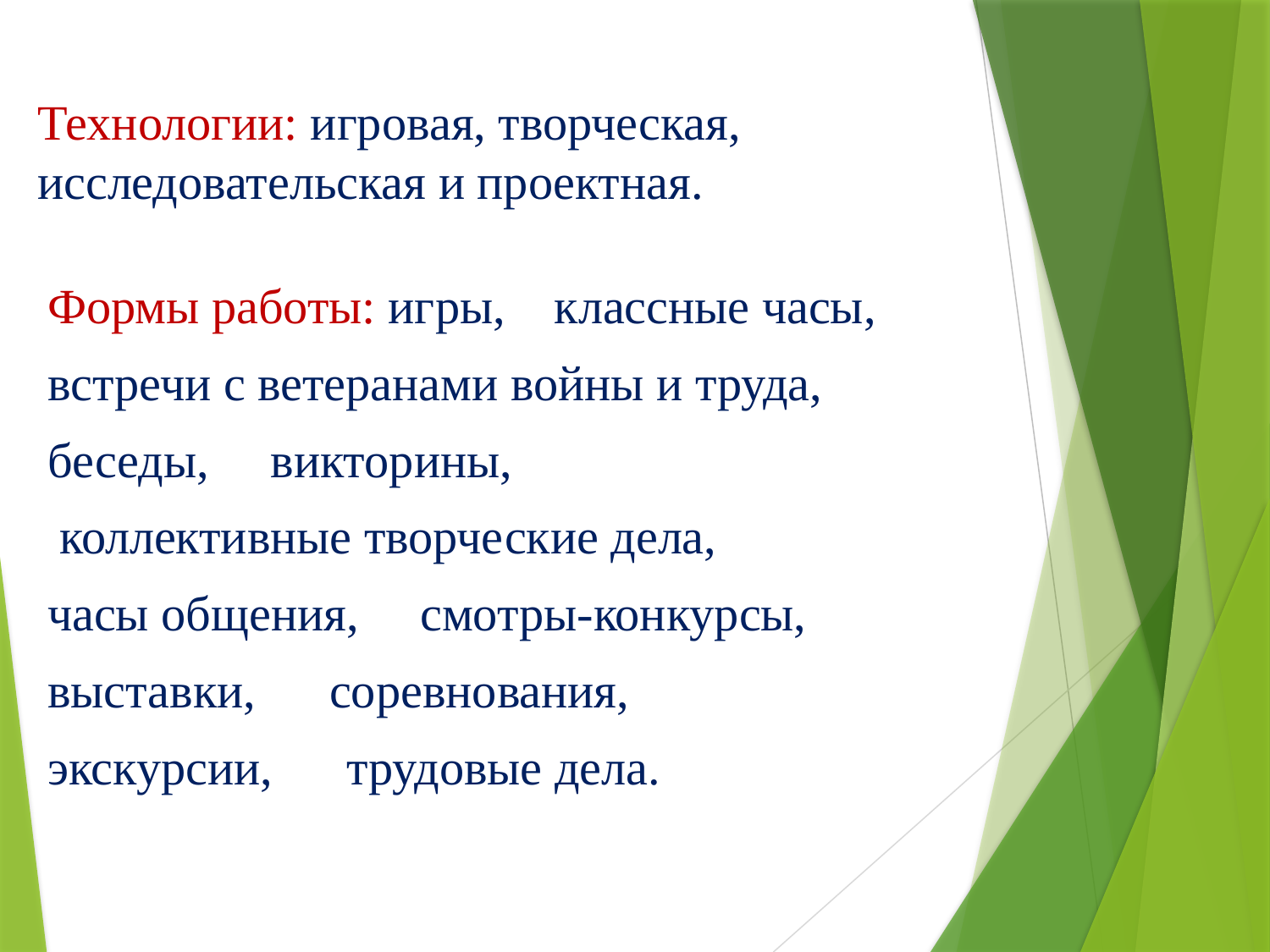

# Технологии: игровая, творческая, исследовательская и проектная.
Формы работы: игры,    классные часы,
встречи с ветеранами войны и труда,
беседы,     викторины,
 коллективные творческие дела,
часы общения,     смотры-конкурсы,
выставки,      соревнования,
экскурсии,      трудовые дела.